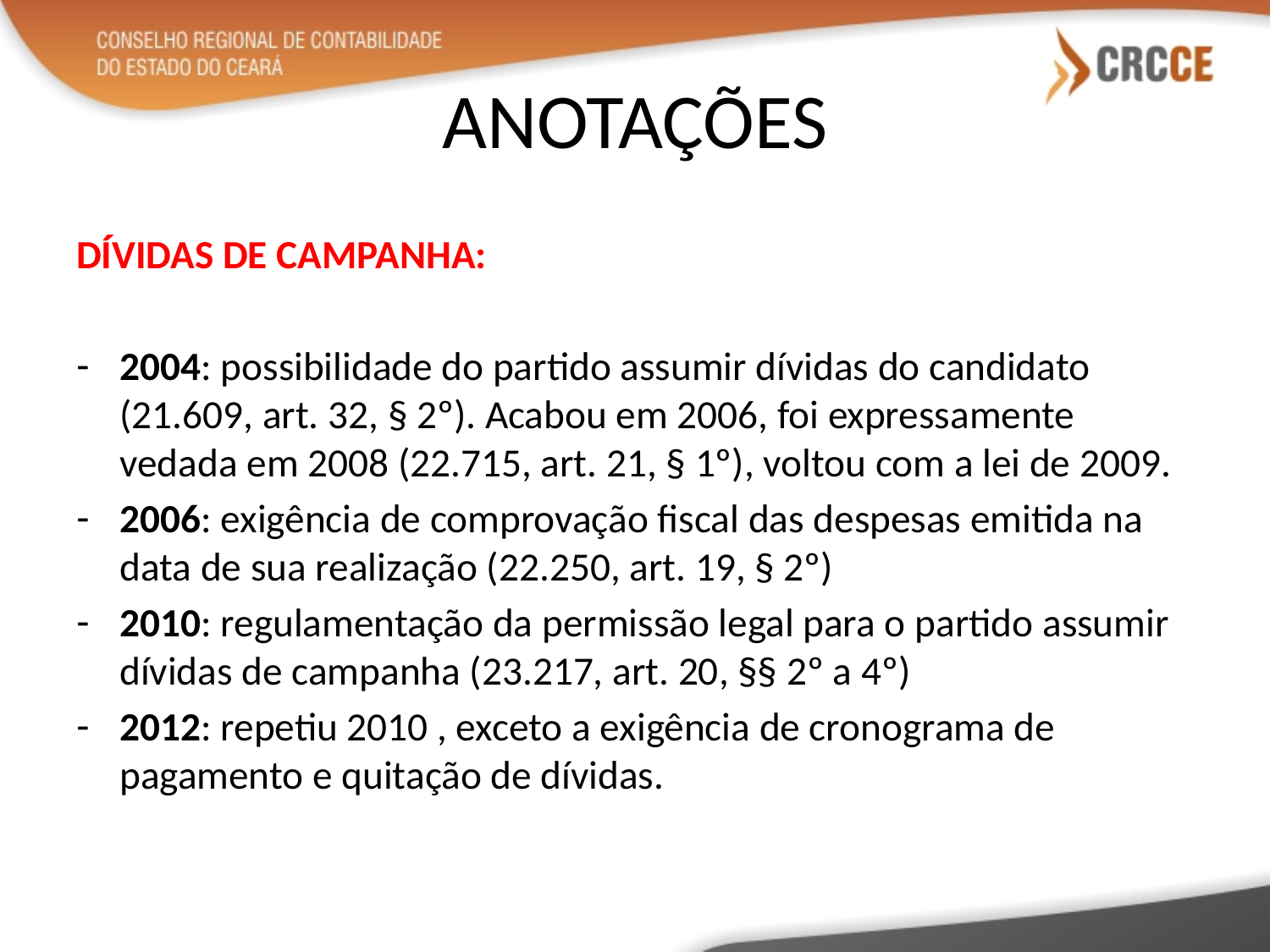

# ANOTAÇÕES
DÍVIDAS DE CAMPANHA:

2004: possibilidade do partido assumir dívidas do candidato (21.609, art. 32, § 2º). Acabou em 2006, foi expressamente vedada em 2008 (22.715, art. 21, § 1º), voltou com a lei de 2009.
2006: exigência de comprovação fiscal das despesas emitida na data de sua realização (22.250, art. 19, § 2º)
2010: regulamentação da permissão legal para o partido assumir dívidas de campanha (23.217, art. 20, §§ 2º a 4º)
2012: repetiu 2010 , exceto a exigência de cronograma de pagamento e quitação de dívidas.